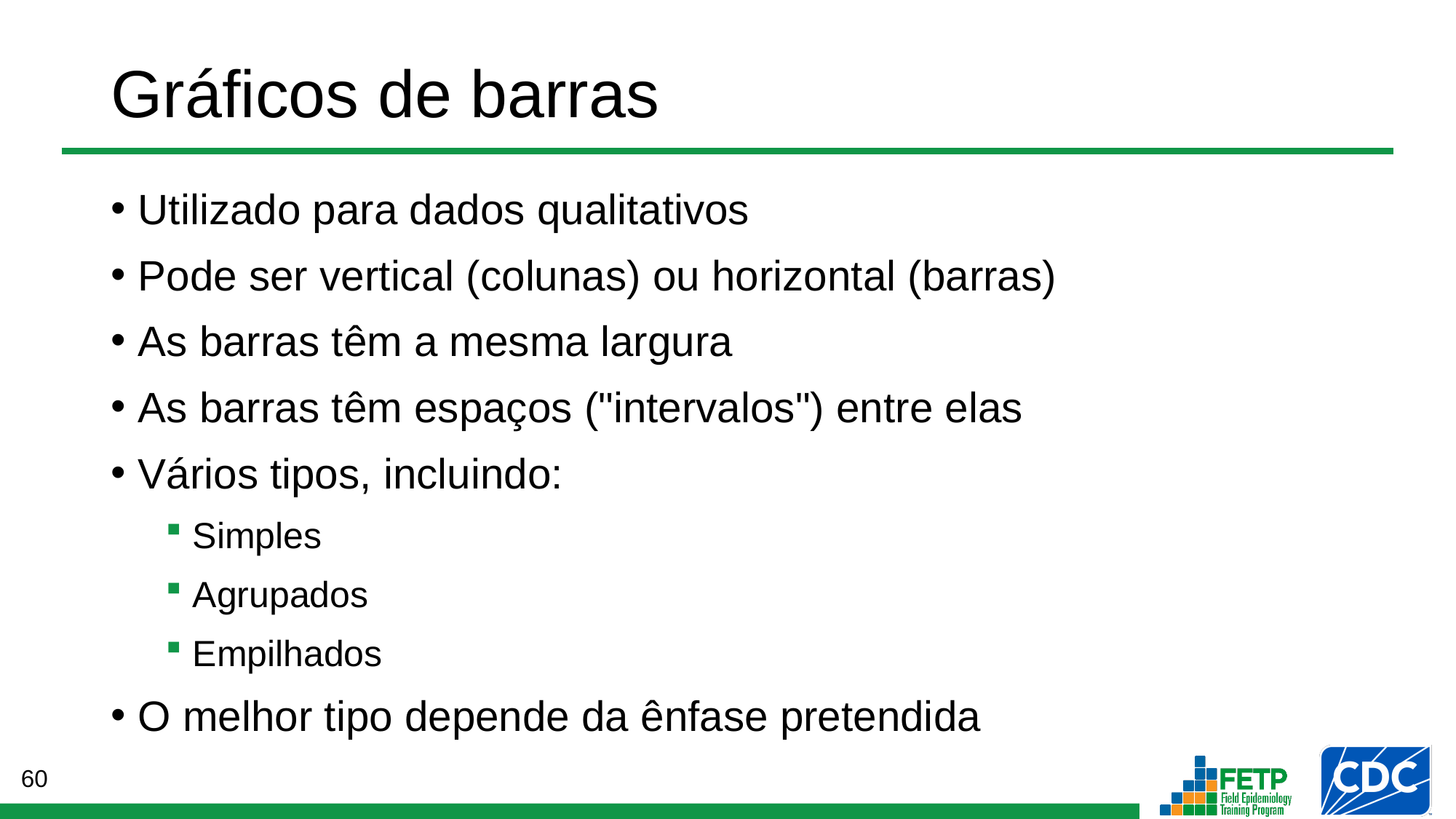

# Gráficos de barras
Utilizado para dados qualitativos
Pode ser vertical (colunas) ou horizontal (barras)
As barras têm a mesma largura
As barras têm espaços ("intervalos") entre elas
Vários tipos, incluindo:
Simples
Agrupados
Empilhados
O melhor tipo depende da ênfase pretendida